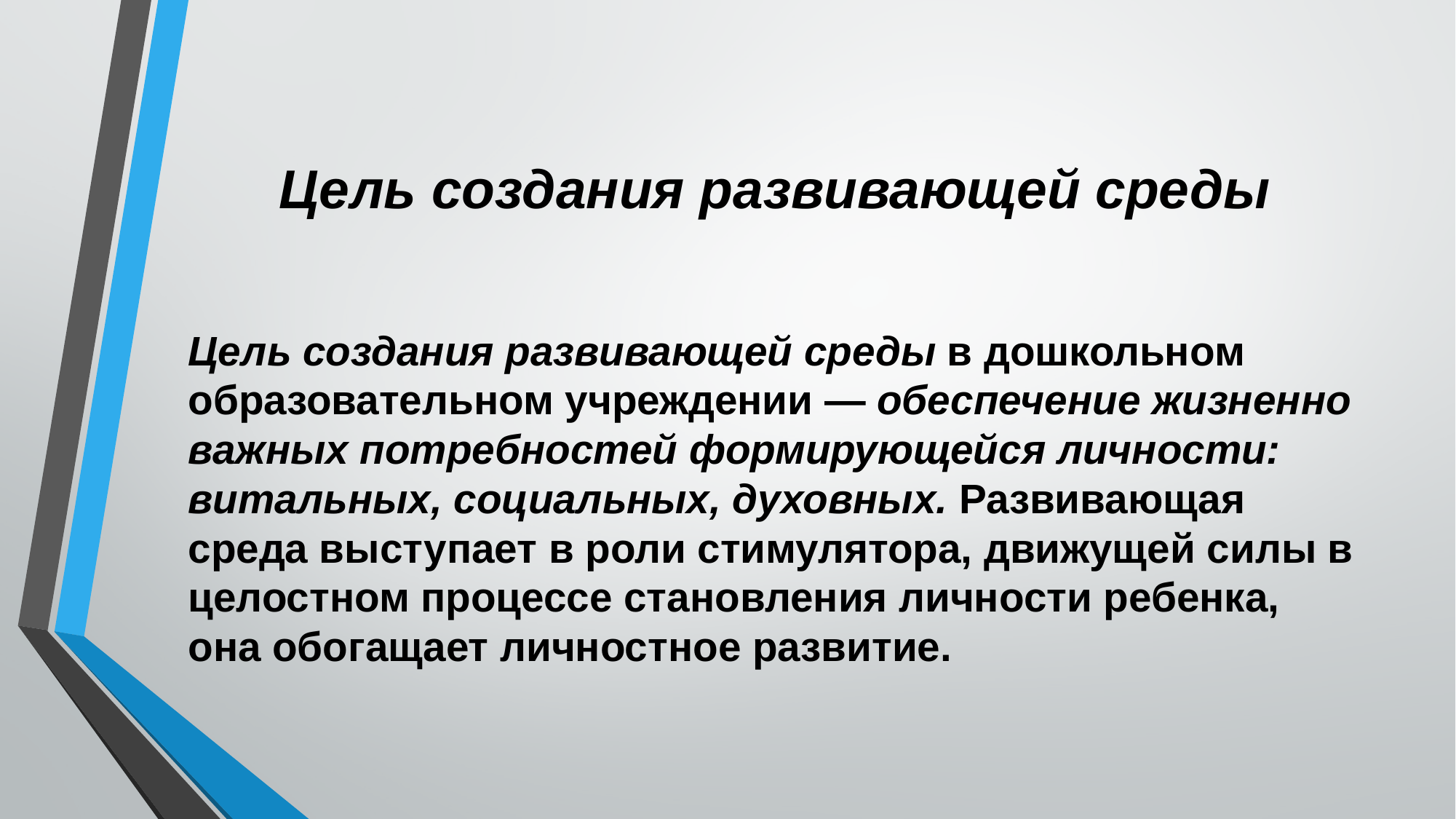

# Цель создания развивающей среды
Цель создания развивающей среды в дошкольном образовательном учреждении — обеспечение жизненно важных потребностей формирующейся личности: витальных, социальных, духовных. Развивающая среда выступает в роли стимулятора, движущей силы в целостном процессе становления личности ребенка, она обогащает личностное развитие.